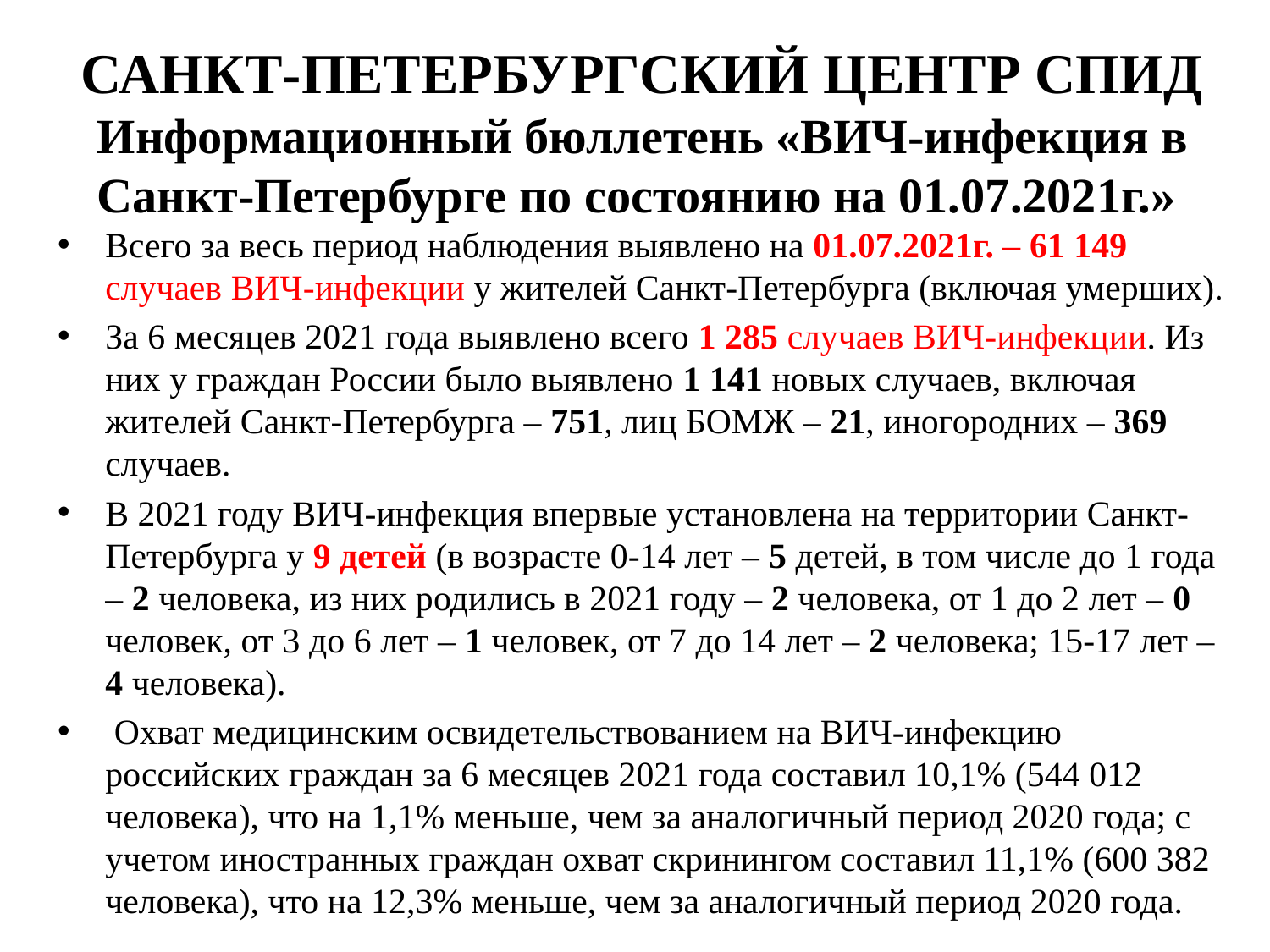

# САНКТ-ПЕТЕРБУРГСКИЙ ЦЕНТР СПИД Информационный бюллетень «ВИЧ-инфекция в Санкт-Петербурге по состоянию на 01.07.2021г.»
Всего за весь период наблюдения выявлено на 01.07.2021г. – 61 149 случаев ВИЧ-инфекции у жителей Санкт-Петербурга (включая умерших).
За 6 месяцев 2021 года выявлено всего 1 285 случаев ВИЧ-инфекции. Из них у граждан России было выявлено 1 141 новых случаев, включая жителей Санкт-Петербурга – 751, лиц БОМЖ – 21, иногородних – 369 случаев.
В 2021 году ВИЧ-инфекция впервые установлена на территории Санкт-Петербурга у 9 детей (в возрасте 0-14 лет – 5 детей, в том числе до 1 года – 2 человека, из них родились в 2021 году – 2 человека, от 1 до 2 лет – 0 человек, от 3 до 6 лет – 1 человек, от 7 до 14 лет – 2 человека; 15-17 лет – 4 человека).
 Охват медицинским освидетельствованием на ВИЧ-инфекцию российских граждан за 6 месяцев 2021 года составил 10,1% (544 012 человека), что на 1,1% меньше, чем за аналогичный период 2020 года; с учетом иностранных граждан охват скринингом составил 11,1% (600 382 человека), что на 12,3% меньше, чем за аналогичный период 2020 года.